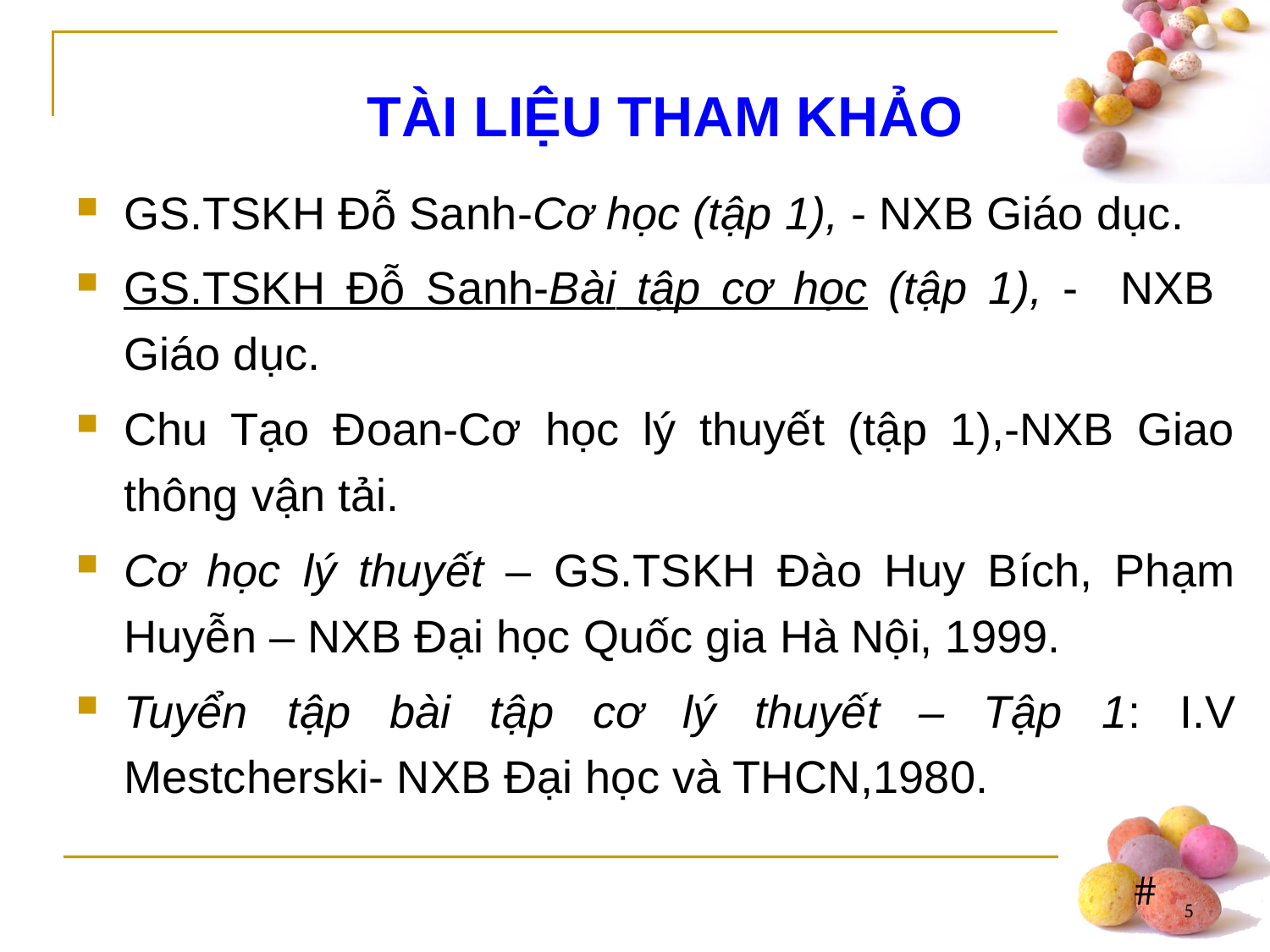

# TÀI LIỆU THAM KHẢO
GS.TSKH Đỗ Sanh-Cơ học (tập 1), - NXB Giáo dục.
GS.TSKH Đỗ Sanh-Bài tập cơ học (tập 1), -  NXB  Giáo dục.
Chu Tạo Đoan-Cơ học lý thuyết (tập 1),-NXB Giao thông vận tải.
Cơ học lý thuyết – GS.TSKH Đào Huy Bích, Phạm Huyễn – NXB Đại học Quốc gia Hà Nội, 1999.
Tuyển tập bài tập cơ lý thuyết – Tập 1: I.V Mestcherski- NXB Đại học và THCN,1980.
5